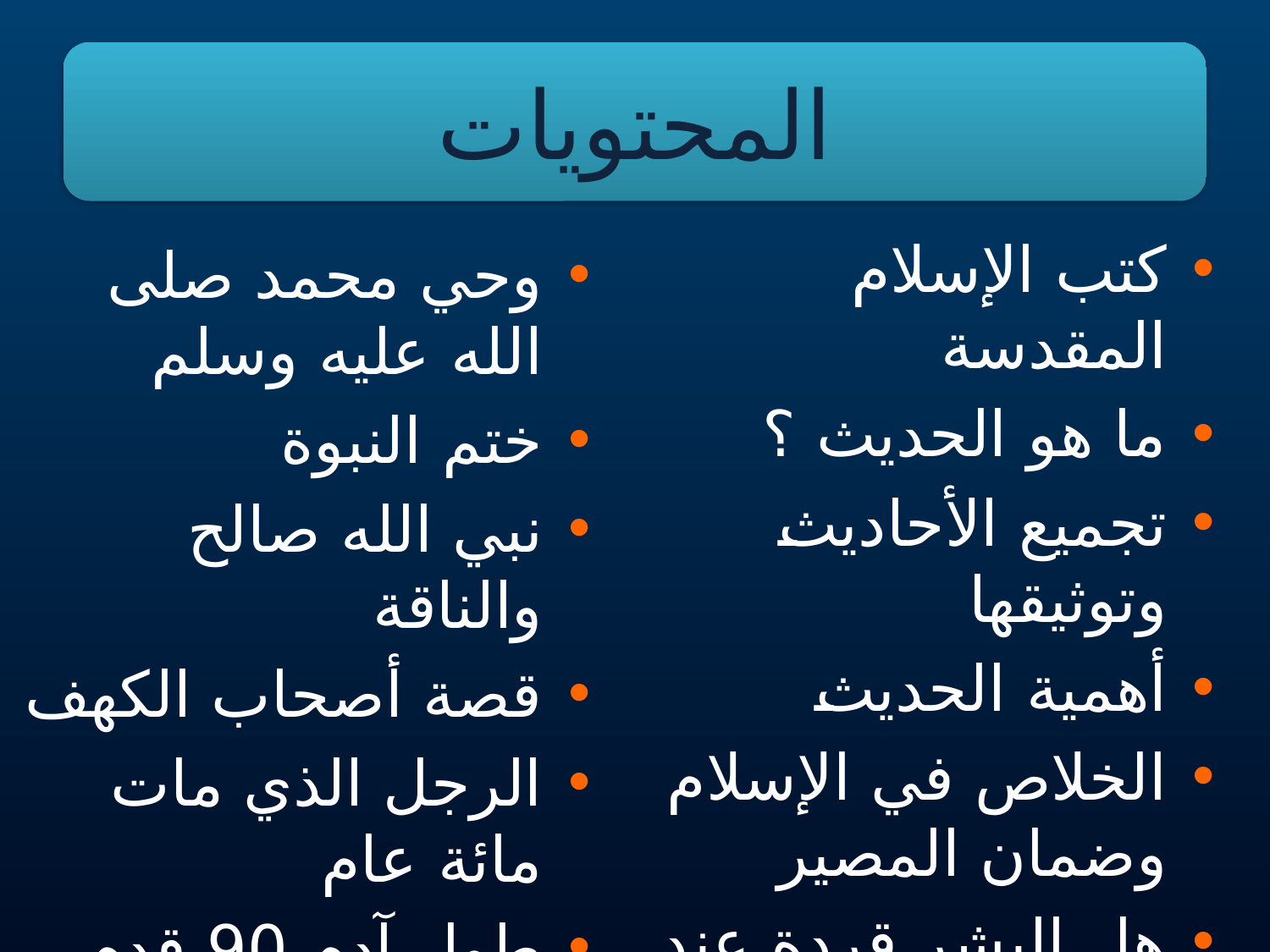

#
المحتويات
كتب الإسلام المقدسة
ما هو الحديث ؟
تجميع الأحاديث وتوثيقها
أهمية الحديث
الخلاص في الإسلام وضمان المصير
هل البشر قردة عند الله؟
الفئران والقردة اليهود

وحي محمد صلى الله عليه وسلم
ختم النبوة
نبي الله صالح والناقة
قصة أصحاب الكهف
الرجل الذي مات مائة عام
طول آدم 90 قدم (6 ذراع)
غير مسموح للكلاب والقطط